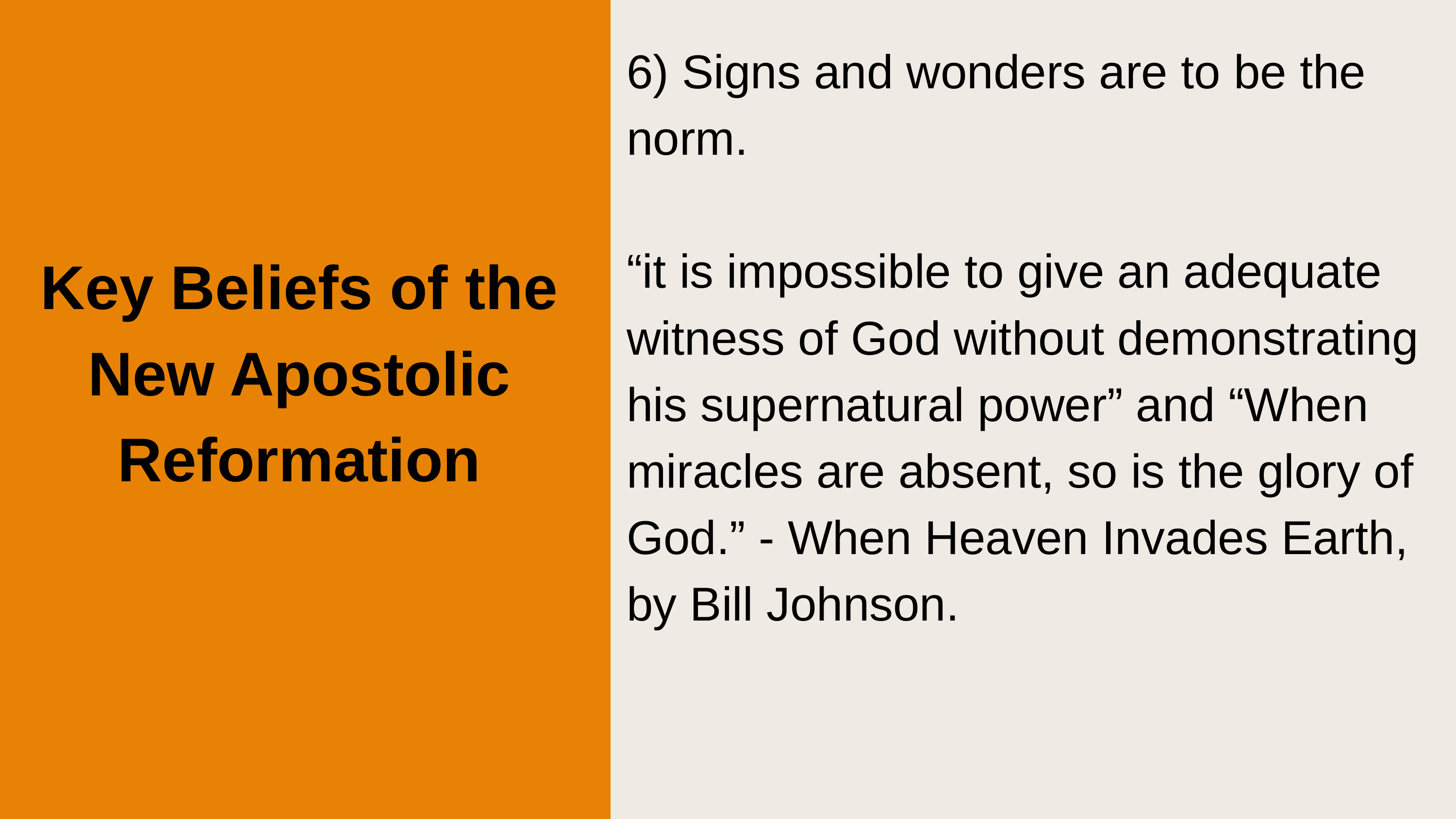

6) Signs and wonders are to be the norm.

“it is impossible to give an adequate witness of God without demonstrating his supernatural power” and “When miracles are absent, so is the glory of God.” - When Heaven Invades Earth, by Bill Johnson.

Key Beliefs of the New Apostolic Reformation
Key Beliefs of the New Apostolic Reformation